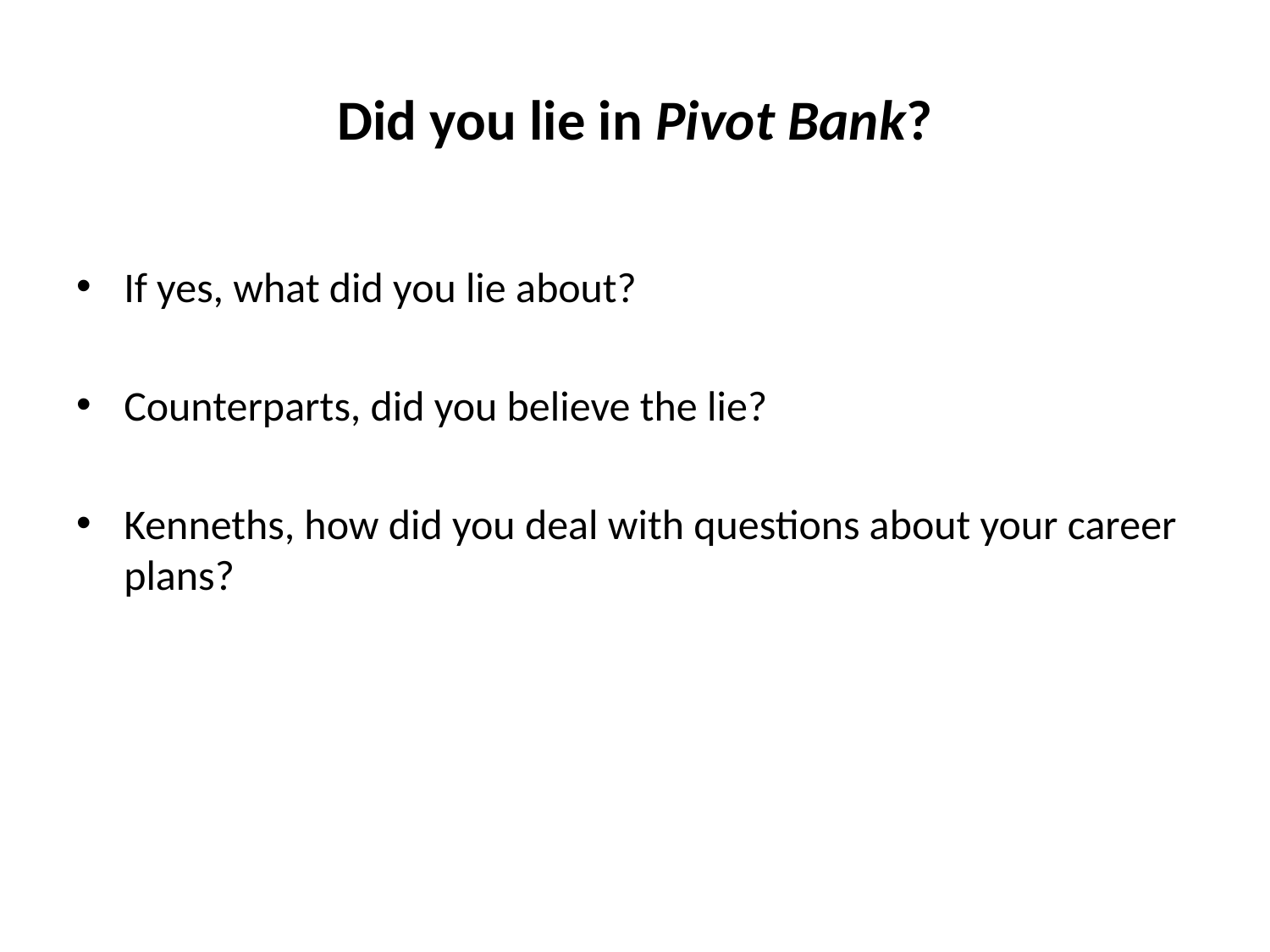

# Did you lie in Pivot Bank?
If yes, what did you lie about?

Counterparts, did you believe the lie?

Kenneths, how did you deal with questions about your career plans?